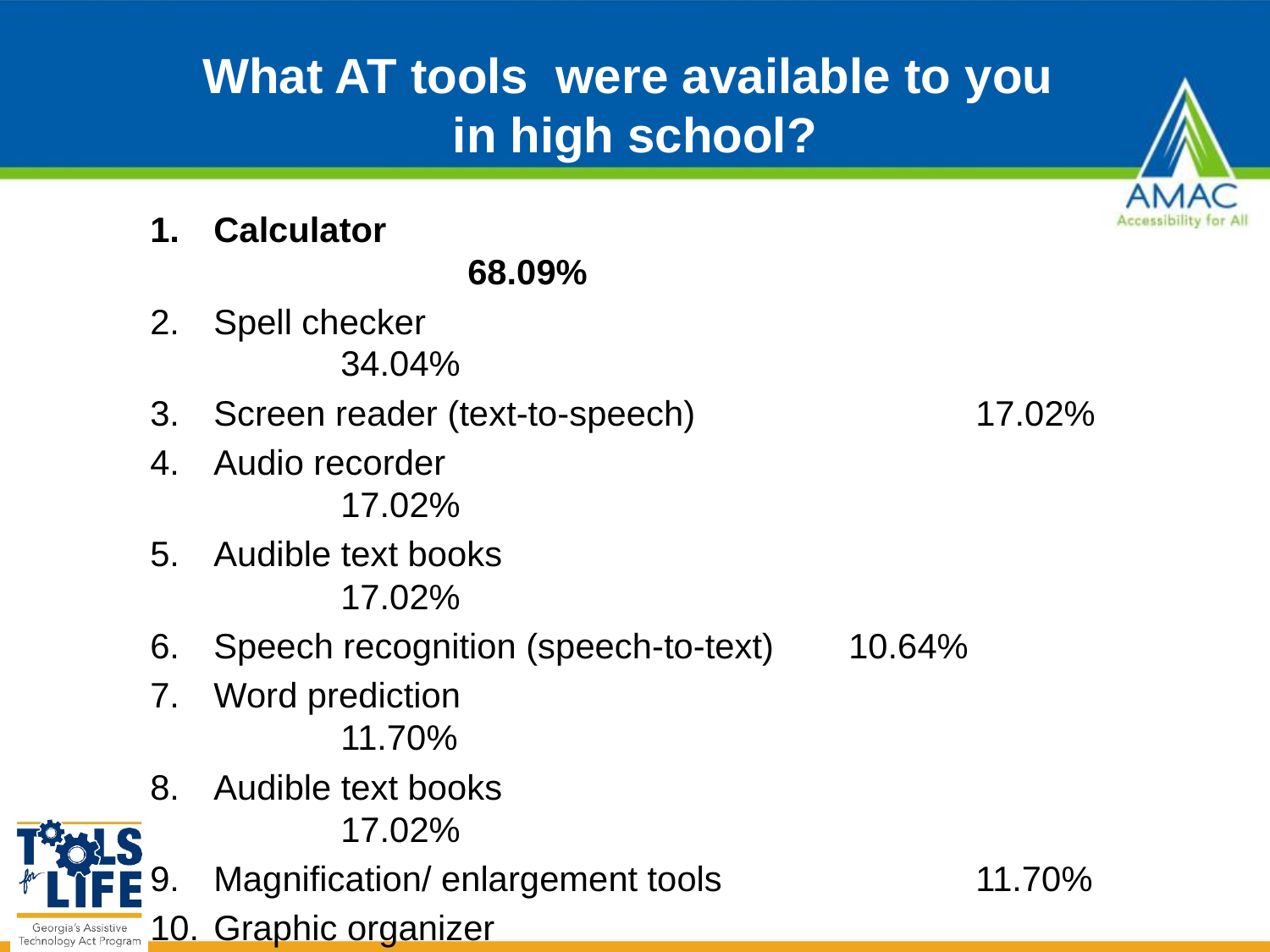

# What AT tools  were available to you in high school?
Calculator								68.09%
Spell checker  							34.04%
Screen reader (text-to-speech)			17.02%
Audio recorder							17.02%
Audible text books  						17.02%
Speech recognition (speech-to-text)  	10.64%
Word prediction 						11.70%
Audible text books  						17.02%
Magnification/ enlargement tools  		11.70%
Graphic organizer 						10.64%
Electronic dictionary 					  7.45%
Talking word processor					  6.38%
Other									  3.19%
None of these							23.40%